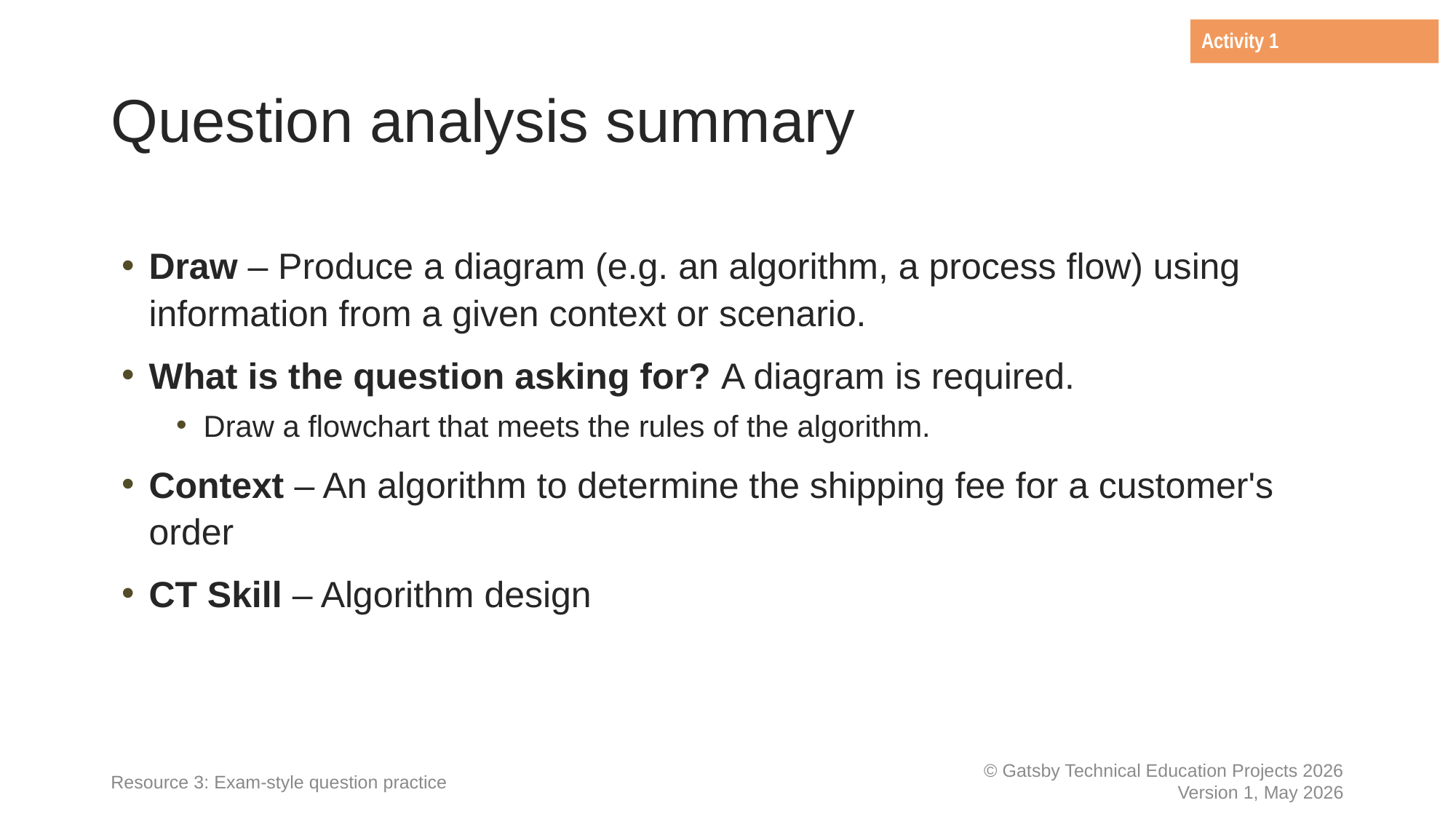

Activity 1
# Question analysis summary
Draw – Produce a diagram (e.g. an algorithm, a process flow) using information from a given context or scenario.
What is the question asking for? A diagram is required.
Draw a flowchart that meets the rules of the algorithm.
Context – An algorithm to determine the shipping fee for a customer's order
CT Skill – Algorithm design
Resource 3: Exam-style question practice